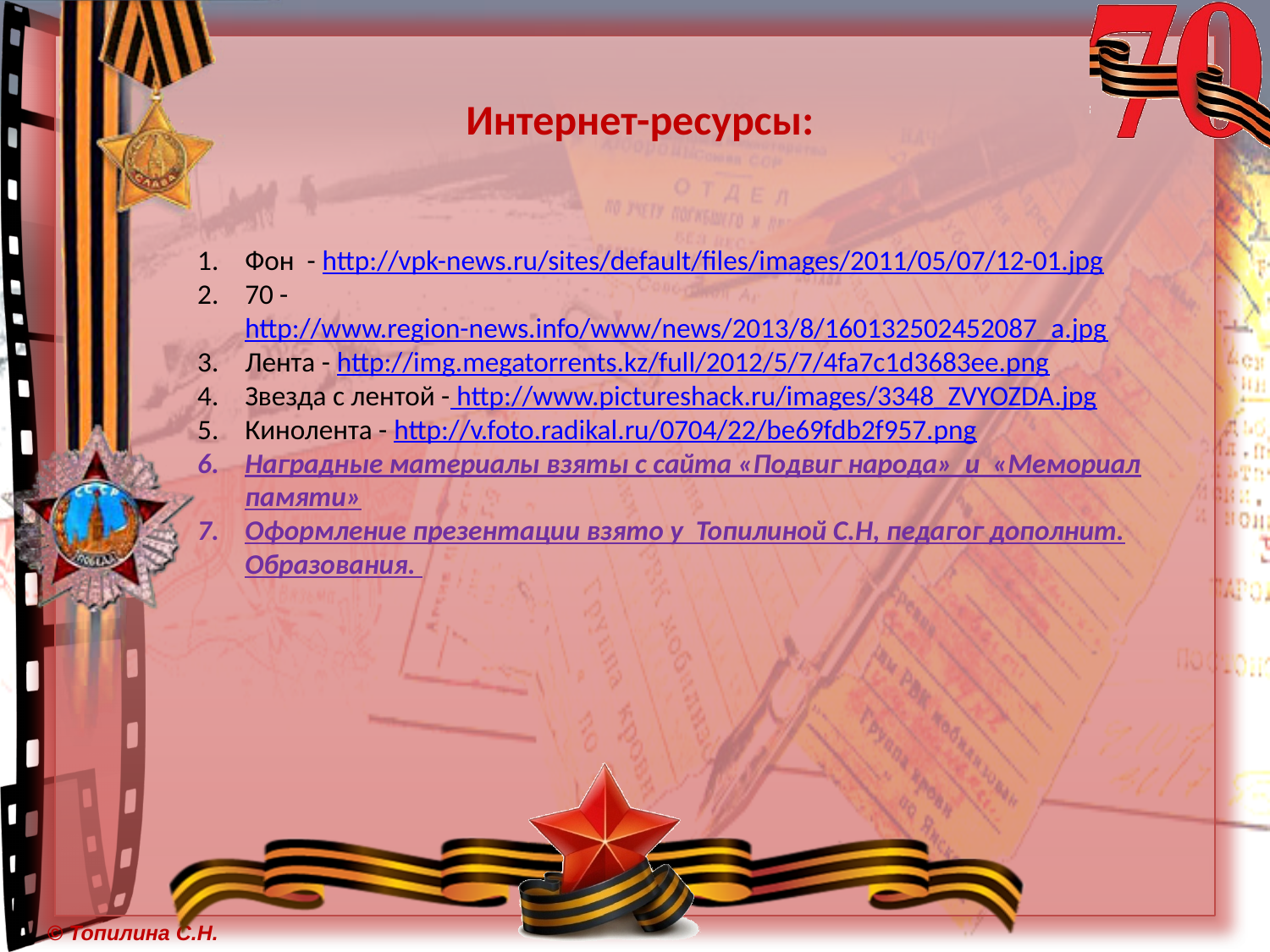

Интернет-ресурсы:
Фон  - http://vpk-news.ru/sites/default/files/images/2011/05/07/12-01.jpg
70 - http://www.region-news.info/www/news/2013/8/160132502452087_a.jpg
Лента - http://img.megatorrents.kz/full/2012/5/7/4fa7c1d3683ee.png
Звезда с лентой - http://www.pictureshack.ru/images/3348_ZVYOZDA.jpg
Кинолента - http://v.foto.radikal.ru/0704/22/be69fdb2f957.png
Наградные материалы взяты с сайта «Подвиг народа»  и  «Мемориал памяти»
Оформление презентации взято у  Топилиной С.Н, педагог дополнит. Образования.